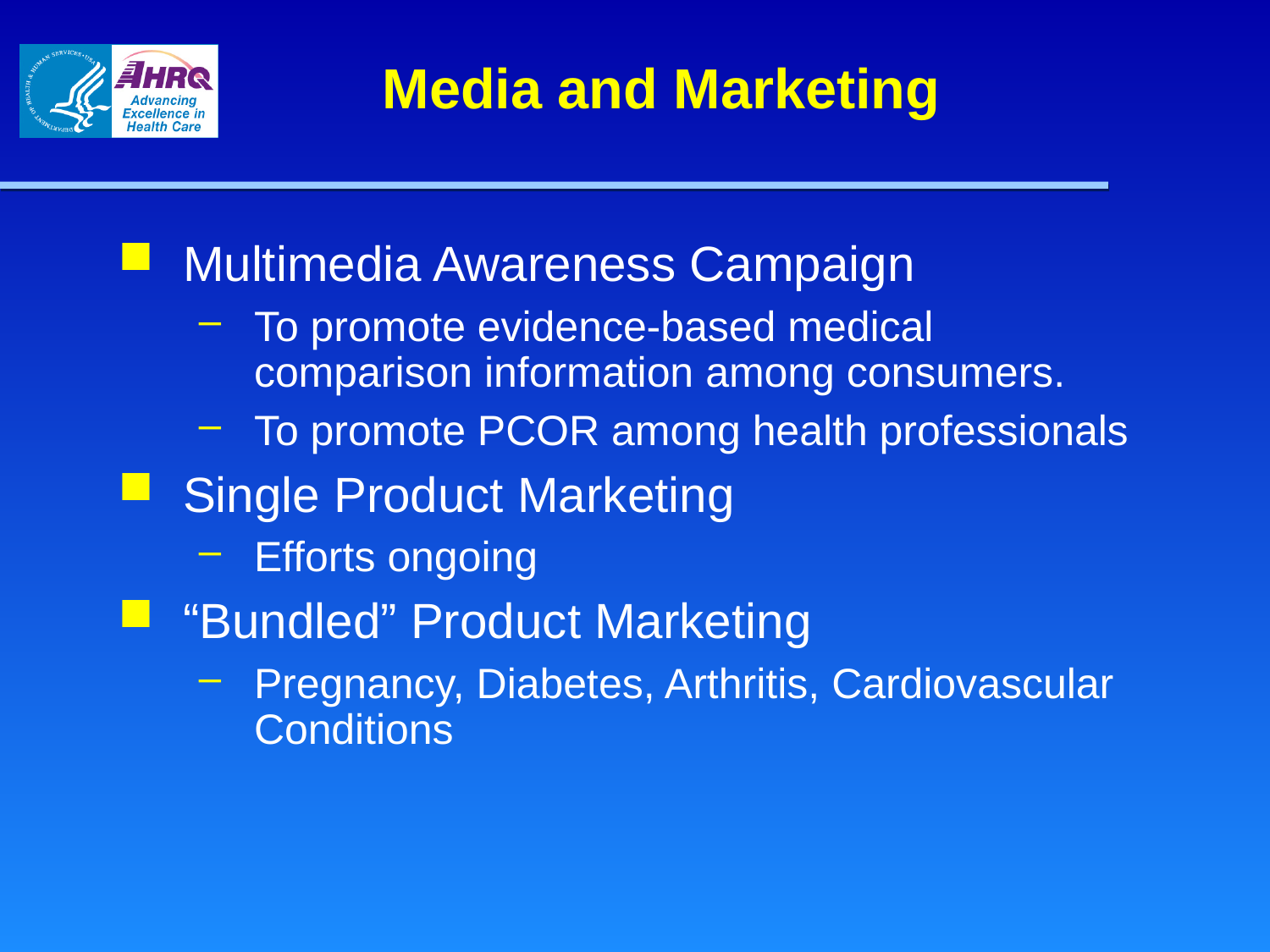

# Media and Marketing
Multimedia Awareness Campaign
To promote evidence-based medical comparison information among consumers.
To promote PCOR among health professionals
Single Product Marketing
Efforts ongoing
“Bundled” Product Marketing
Pregnancy, Diabetes, Arthritis, Cardiovascular Conditions